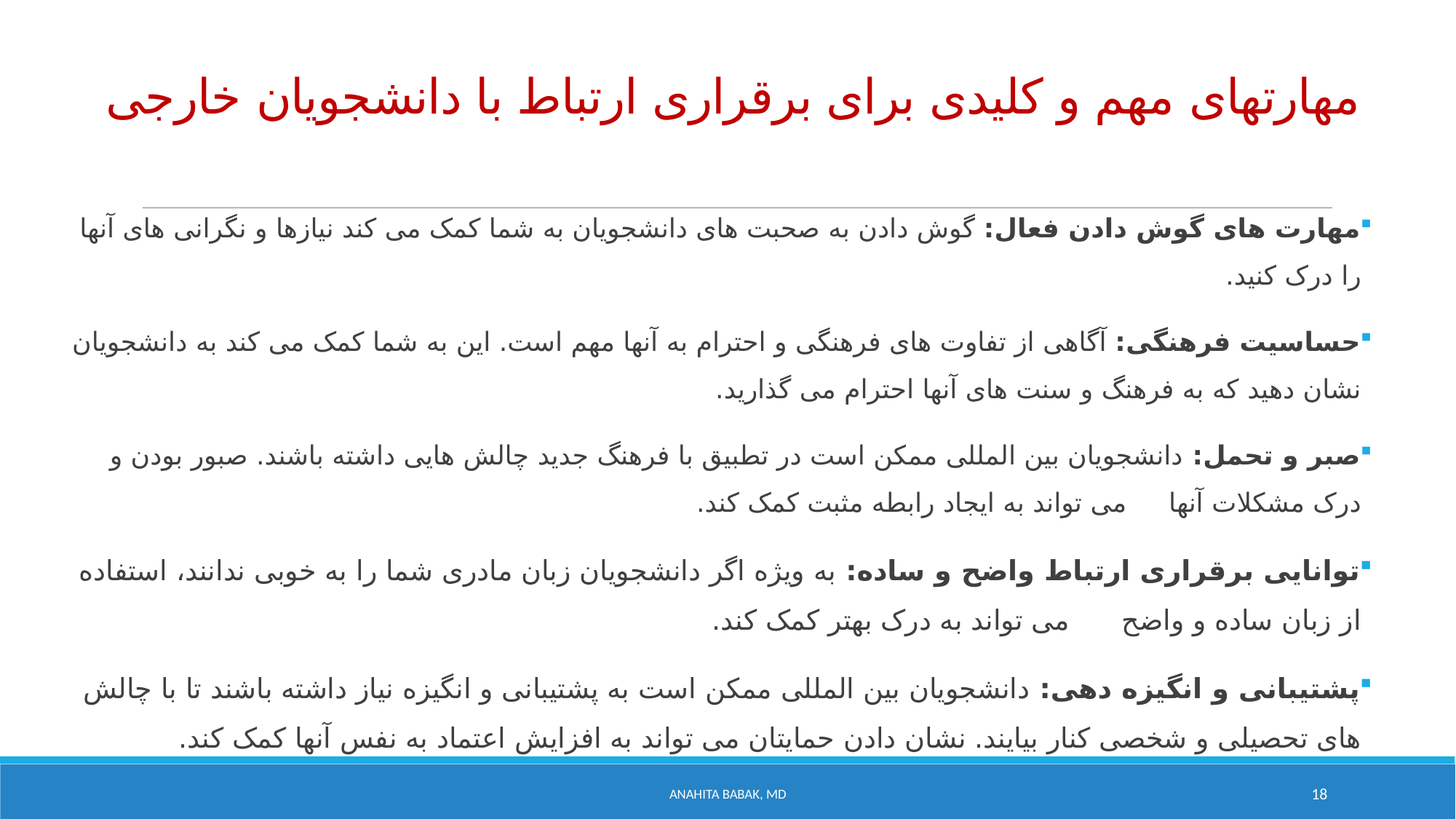

# مهارتهای مهم و کلیدی برای برقراری ارتباط با دانشجویان خارجی
مهارت های گوش دادن فعال: گوش دادن به صحبت های دانشجویان به شما کمک می کند نیازها و نگرانی های آنها را درک کنید.
حساسیت فرهنگی: آگاهی از تفاوت های فرهنگی و احترام به آنها مهم است. این به شما کمک می کند به دانشجویان نشان دهید که به فرهنگ و سنت های آنها احترام می گذارید.
صبر و تحمل: دانشجویان بین المللی ممکن است در تطبیق با فرهنگ جدید چالش هایی داشته باشند. صبور بودن و درک مشکلات آنها     می تواند به ایجاد رابطه مثبت کمک کند.
توانایی برقراری ارتباط واضح و ساده: به ویژه اگر دانشجویان زبان مادری شما را به خوبی ندانند، استفاده از زبان ساده و واضح      می تواند به درک بهتر کمک کند.
پشتیبانی و انگیزه دهی: دانشجویان بین المللی ممکن است به پشتیبانی و انگیزه نیاز داشته باشند تا با چالش های تحصیلی و شخصی کنار بیایند. نشان دادن حمایتان می تواند به افزایش اعتماد به نفس آنها کمک کند.

Anahita Babak, MD
18